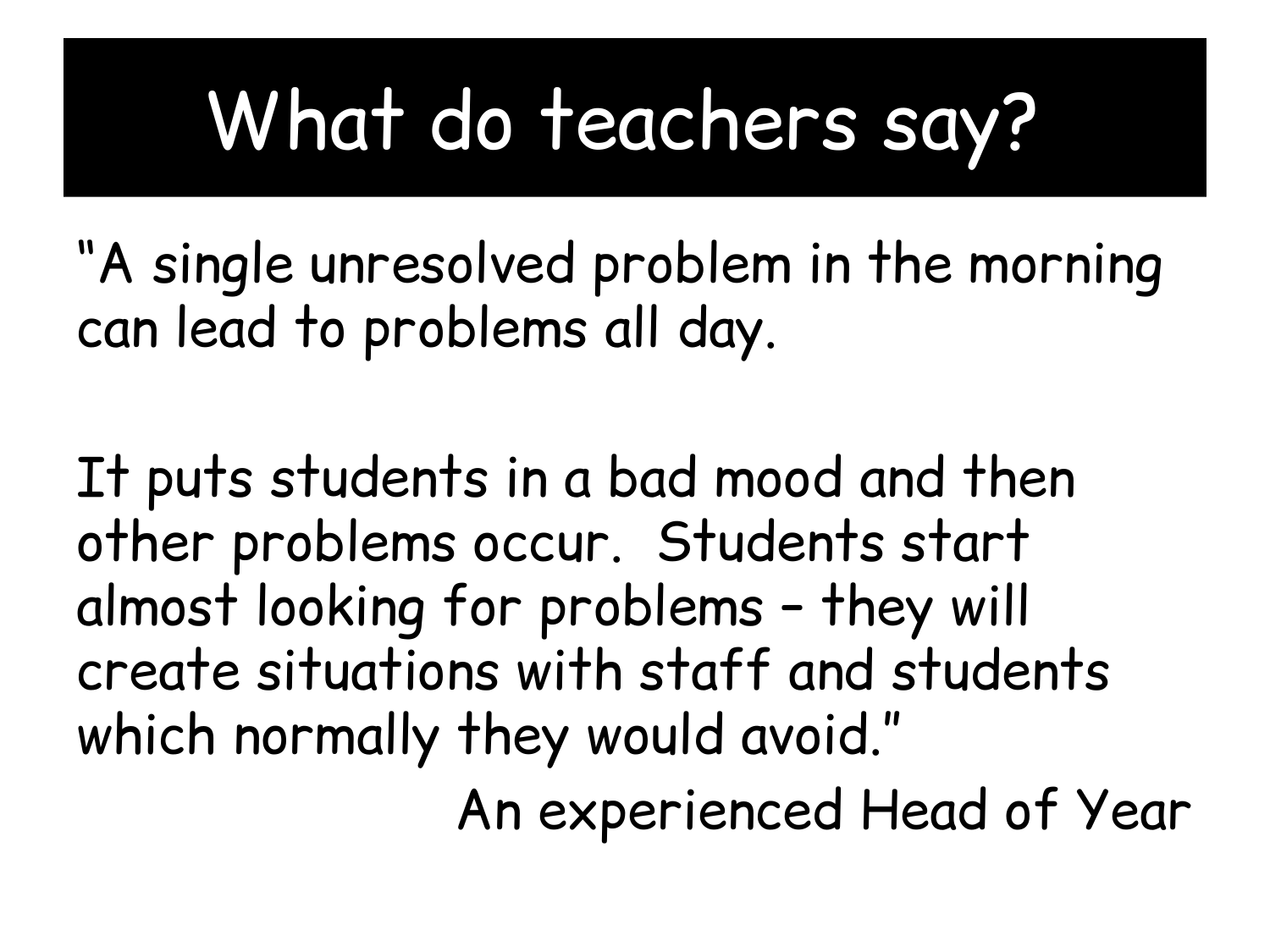

# What do teachers say?
“A single unresolved problem in the morning can lead to problems all day.

It puts students in a bad mood and then other problems occur.  Students start almost looking for problems – they will create situations with staff and students which normally they would avoid.”
An experienced Head of Year